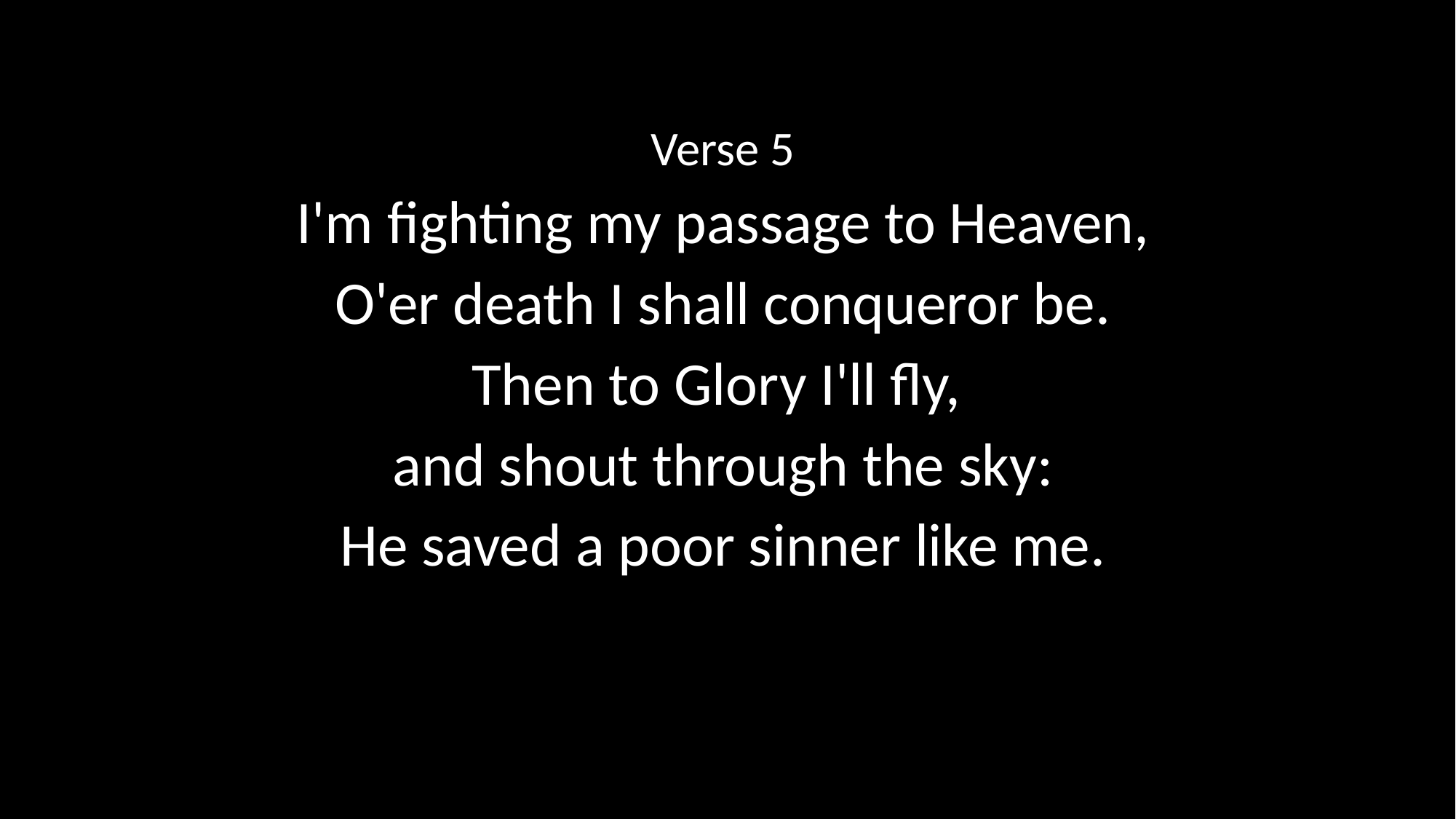

Verse 5
I'm fighting my passage to Heaven,
O'er death I shall conqueror be.
Then to Glory I'll fly,
and shout through the sky:
He saved a poor sinner like me.